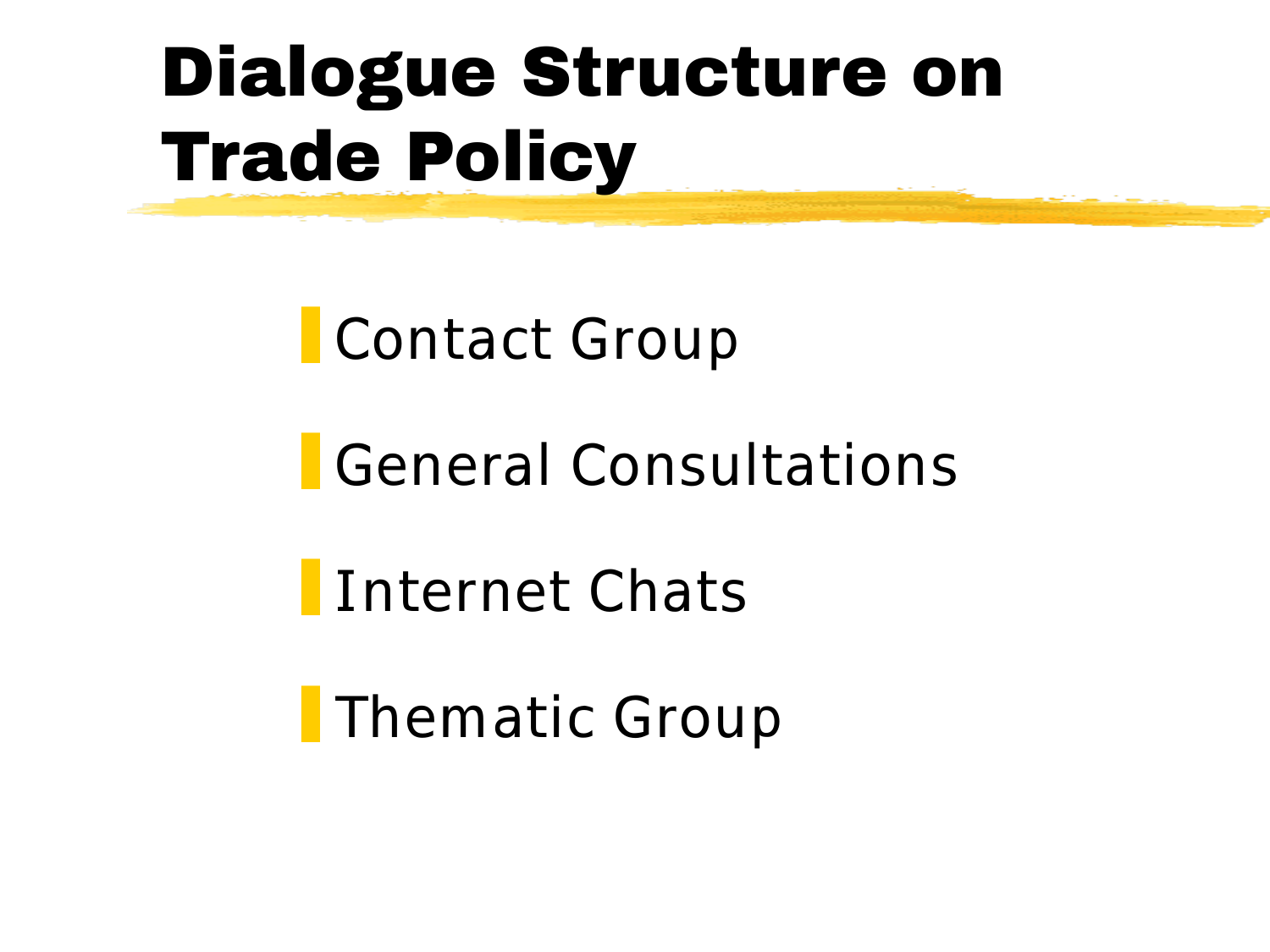

# Dialogue Structure on Trade Policy
Contact Group
General Consultations
Internet Chats
Thematic Group